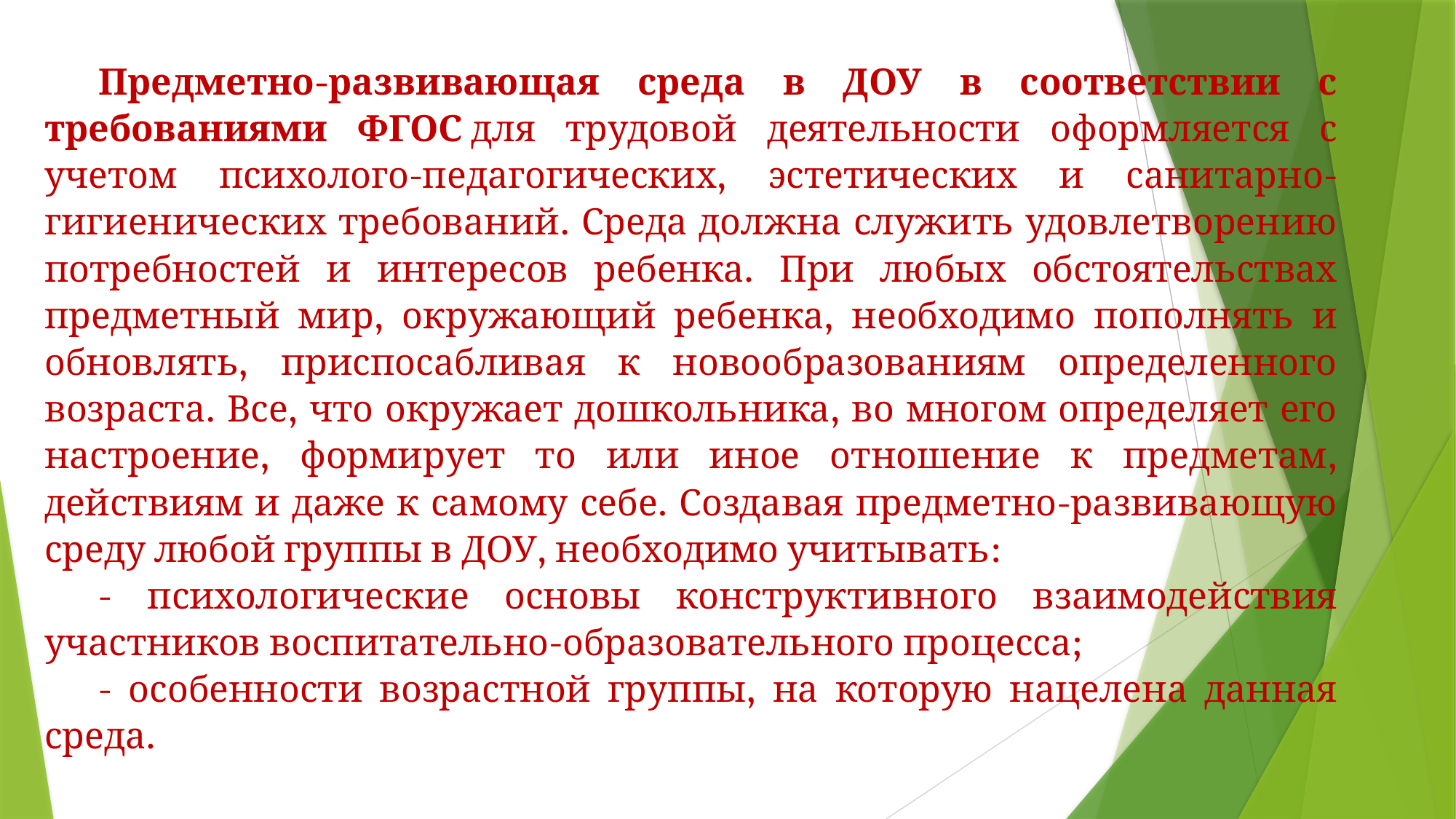

Предметно-развивающая среда в ДОУ в соответствии с требованиями ФГОС для трудовой деятельности оформляется с учетом психолого-педагогических, эстетических и санитарно-гигиенических требований. Среда должна служить удовлетворению потребностей и интересов ребенка. При любых обстоятельствах предметный мир, окружающий ребенка, необходимо пополнять и обновлять, приспосабливая к новообразованиям определенного возраста. Все, что окружает дошкольника, во многом определяет его настроение, формирует то или иное отношение к предметам, действиям и даже к самому себе. Создавая предметно-развивающую среду любой группы в ДОУ, необходимо учитывать:
- психологические основы конструктивного взаимодействия участников воспитательно-образовательного процесса;
- особенности возрастной группы, на которую нацелена данная среда.